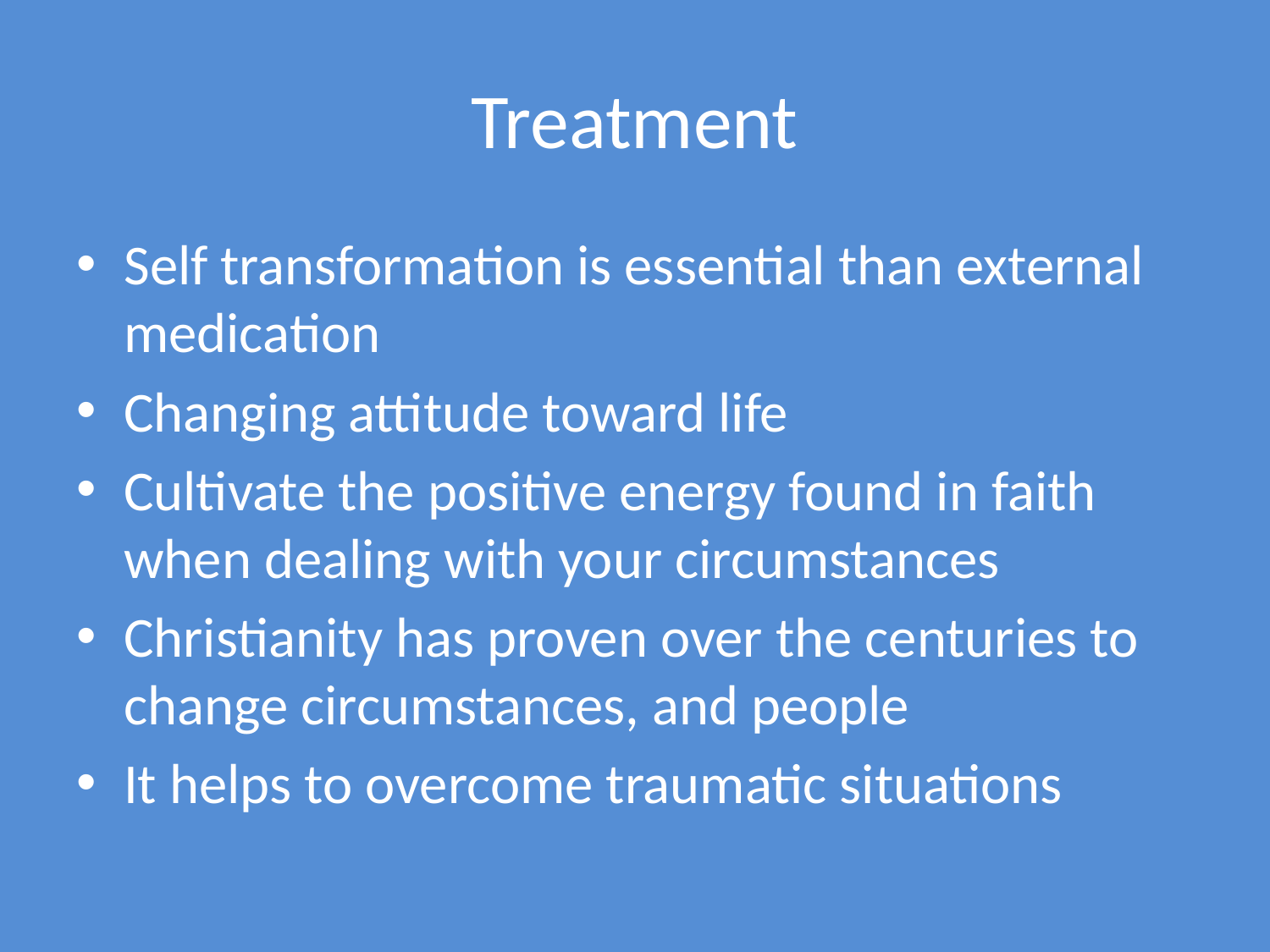

# Treatment
Self transformation is essential than external medication
Changing attitude toward life
Cultivate the positive energy found in faith when dealing with your circumstances
Christianity has proven over the centuries to change circumstances, and people
It helps to overcome traumatic situations